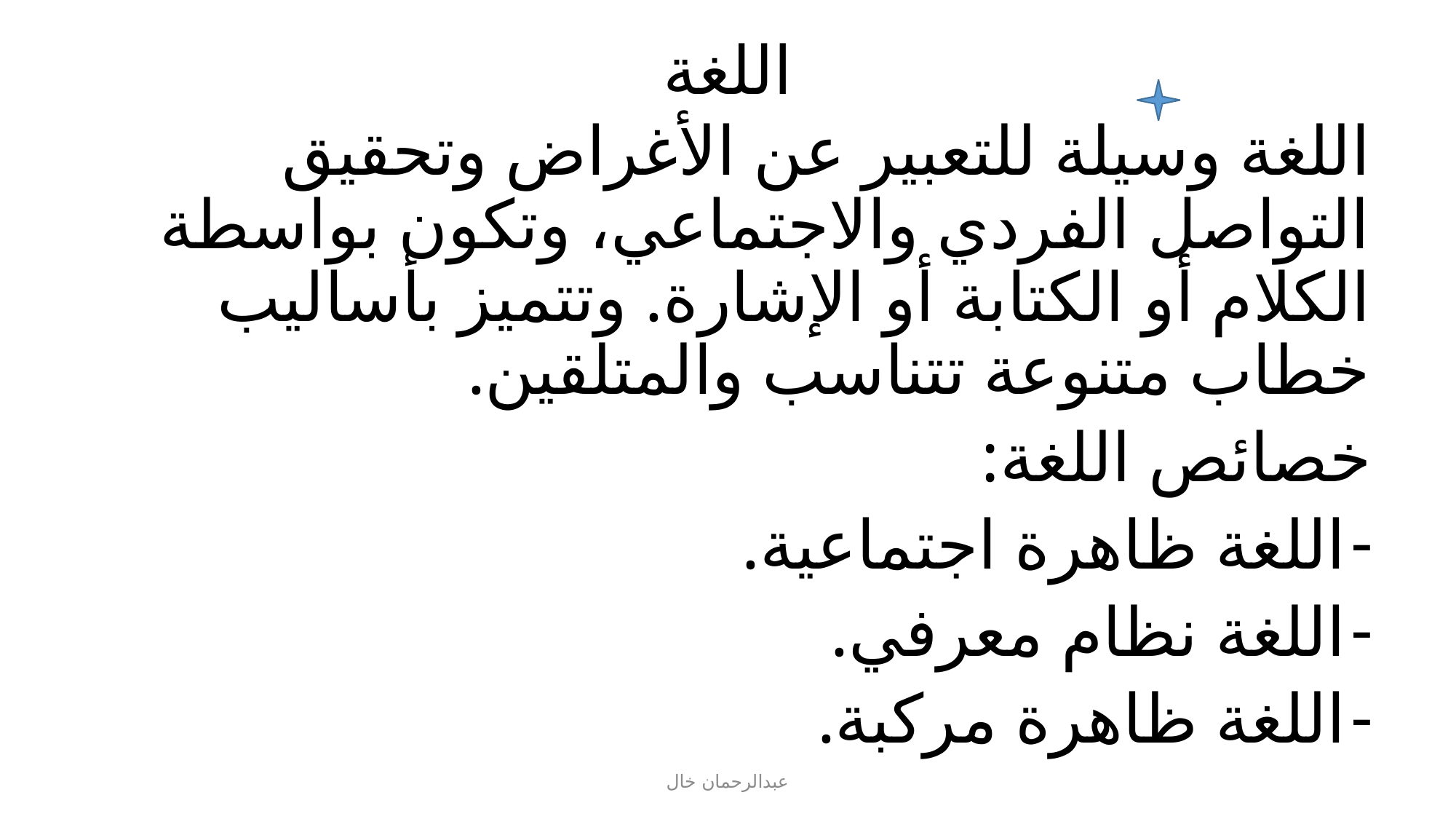

# اللغة

اللغة وسيلة للتعبير عن الأغراض وتحقيق التواصل الفردي والاجتماعي، وتكون بواسطة الكلام أو الكتابة أو الإشارة. وتتميز بأساليب خطاب متنوعة تتناسب والمتلقين.
خصائص اللغة:
اللغة ظاهرة اجتماعية.
اللغة نظام معرفي.
اللغة ظاهرة مركبة.

عبدالرحمان خال